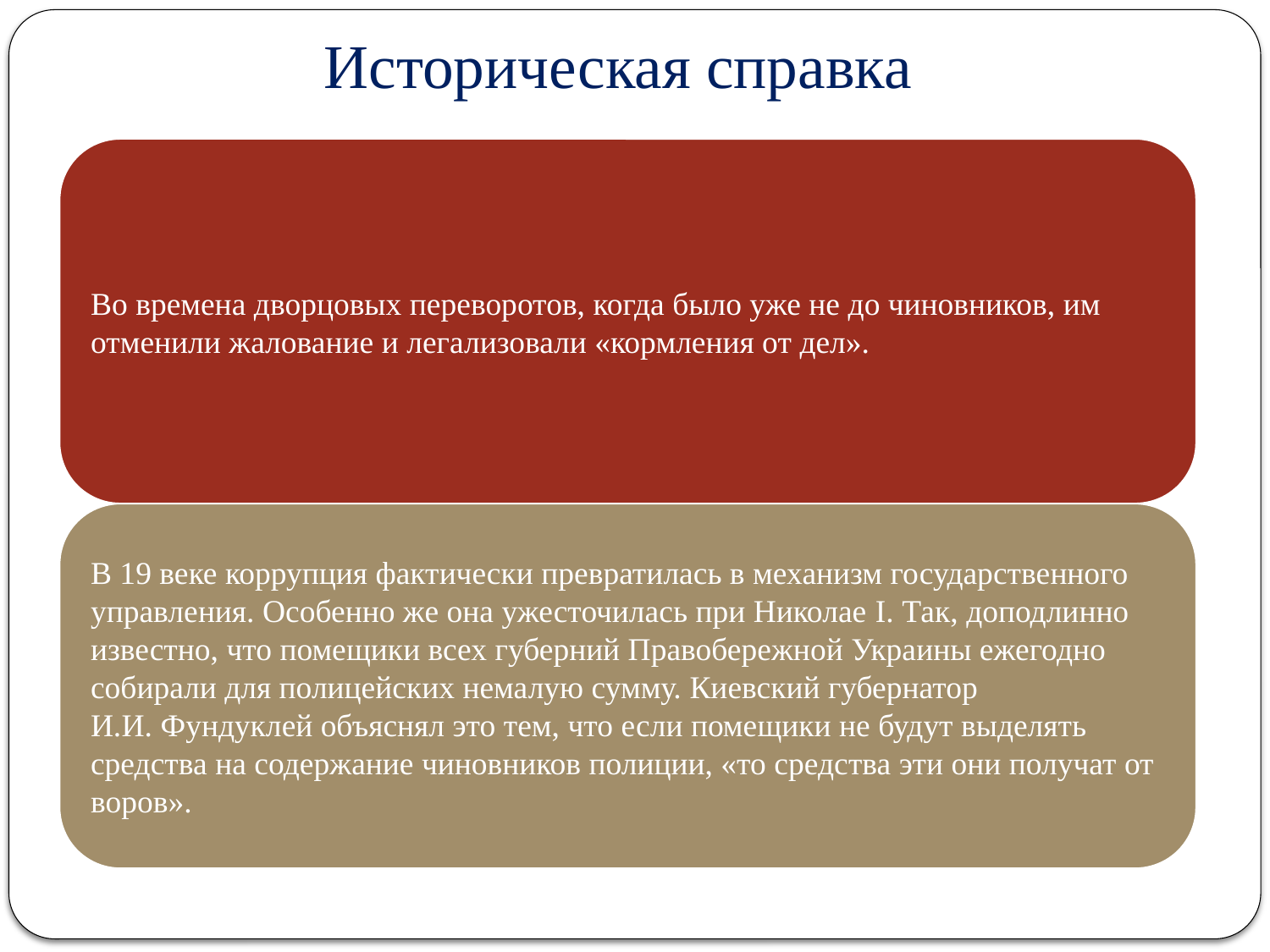

Историческая справка
Во времена дворцовых переворотов, когда было уже не до чиновников, им отменили жалование и легализовали «кормления от дел».
В 19 веке коррупция фактически превратилась в механизм государственного управления. Особенно же она ужесточилась при Николае I. Так, доподлинно известно, что помещики всех губерний Правобережной Украины ежегодно собирали для полицейских немалую сумму. Киевский губернатор И.И. Фундуклей объяснял это тем, что если помещики не будут выделять средства на содержание чиновников полиции, «то средства эти они получат от воров».